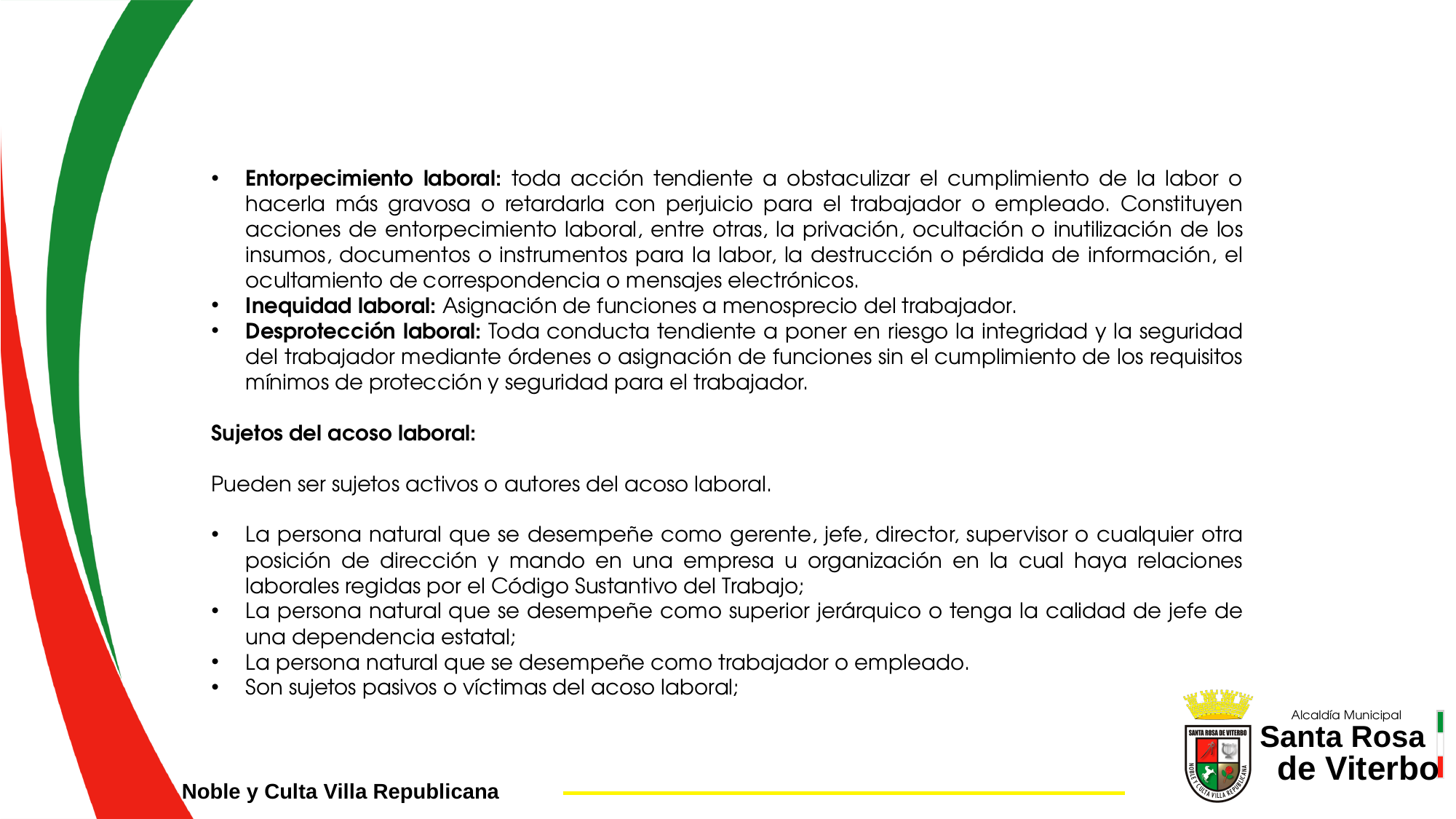

Entorpecimiento laboral: toda acción tendiente a obstaculizar el cumplimiento de la labor o hacerla más gravosa o retardarla con perjuicio para el trabajador o empleado. Constituyen acciones de entorpecimiento laboral, entre otras, la privación, ocultación o inutilización de los insumos, documentos o instrumentos para la labor, la destrucción o pérdida de información, el ocultamiento de correspondencia o mensajes electrónicos.
Inequidad laboral: Asignación de funciones a menosprecio del trabajador.
Desprotección laboral: Toda conducta tendiente a poner en riesgo la integridad y la seguridad del trabajador mediante órdenes o asignación de funciones sin el cumplimiento de los requisitos mínimos de protección y seguridad para el trabajador.

Sujetos del acoso laboral:

Pueden ser sujetos activos o autores del acoso laboral.

La persona natural que se desempeñe como gerente, jefe, director, supervisor o cualquier otra posición de dirección y mando en una empresa u organización en la cual haya relaciones laborales regidas por el Código Sustantivo del Trabajo;
La persona natural que se desempeñe como superior jerárquico o tenga la calidad de jefe de una dependencia estatal;
La persona natural que se desempeñe como trabajador o empleado.
Son sujetos pasivos o víctimas del acoso laboral;